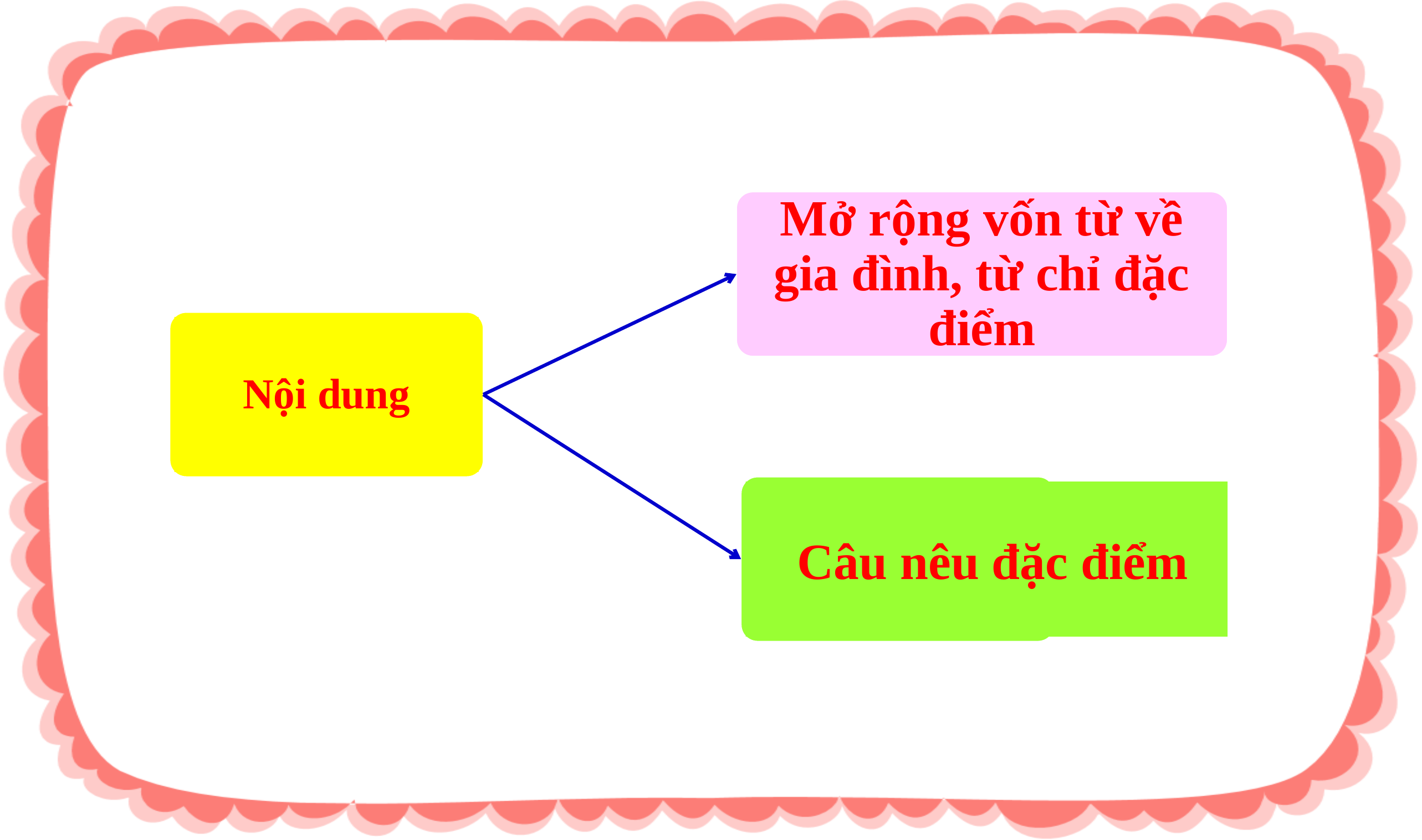

Mở rộng vốn từ về gia đình, từ chỉ đặc điểm

Nội dung

 Câu nêu đặc điểm